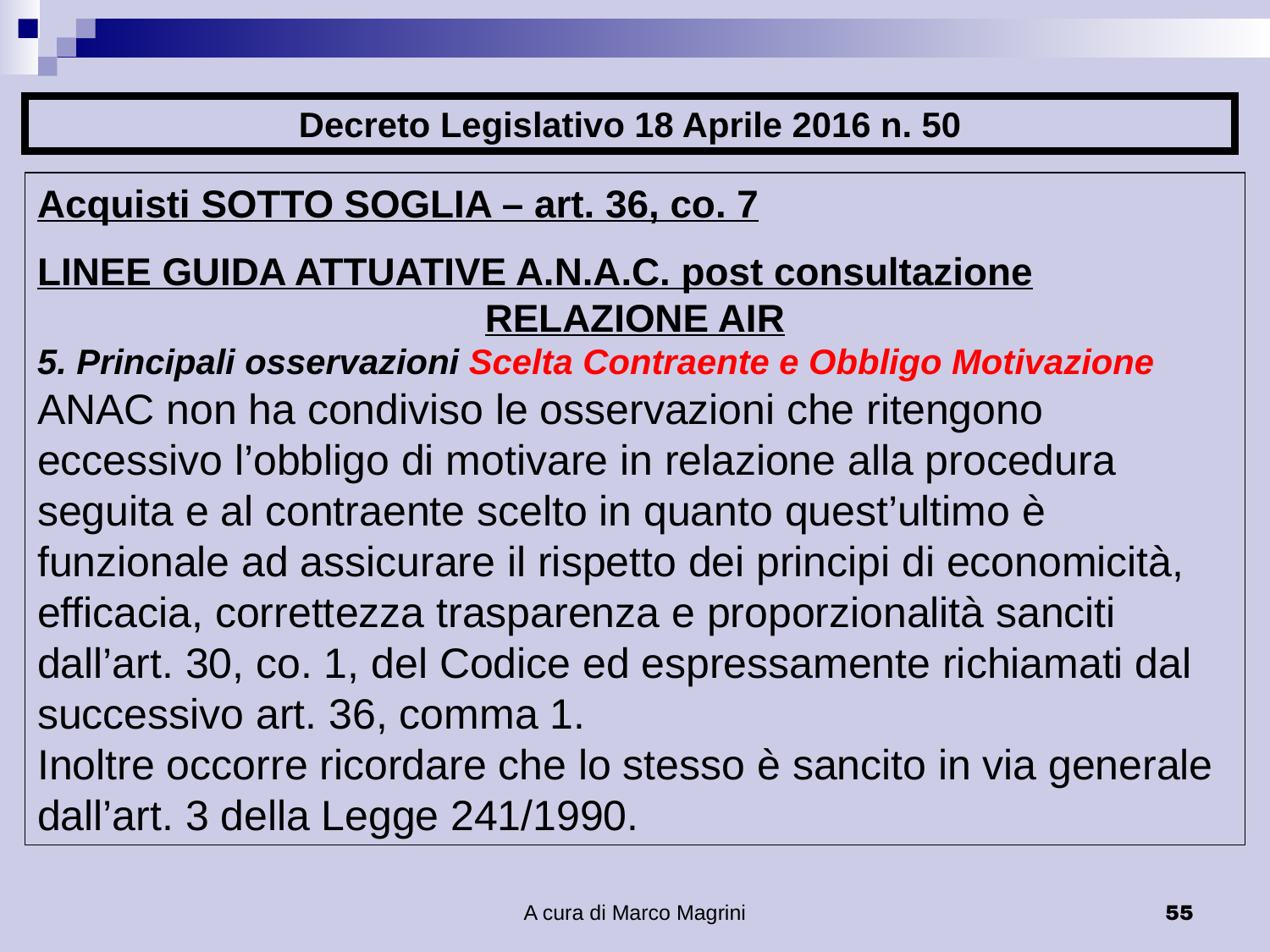

Decreto Legislativo 18 Aprile 2016 n. 50
Acquisti SOTTO SOGLIA – art. 36, co. 7

LINEE GUIDA ATTUATIVE A.N.A.C. post consultazione
RELAZIONE AIR
5. Principali osservazioni Scelta Contraente e Obbligo Motivazione
ANAC non ha condiviso le osservazioni che ritengono eccessivo l’obbligo di motivare in relazione alla procedura seguita e al contraente scelto in quanto quest’ultimo è funzionale ad assicurare il rispetto dei principi di economicità, efficacia, correttezza trasparenza e proporzionalità sanciti dall’art. 30, co. 1, del Codice ed espressamente richiamati dal successivo art. 36, comma 1.
Inoltre occorre ricordare che lo stesso è sancito in via generale dall’art. 3 della Legge 241/1990.

A cura di Marco Magrini
55